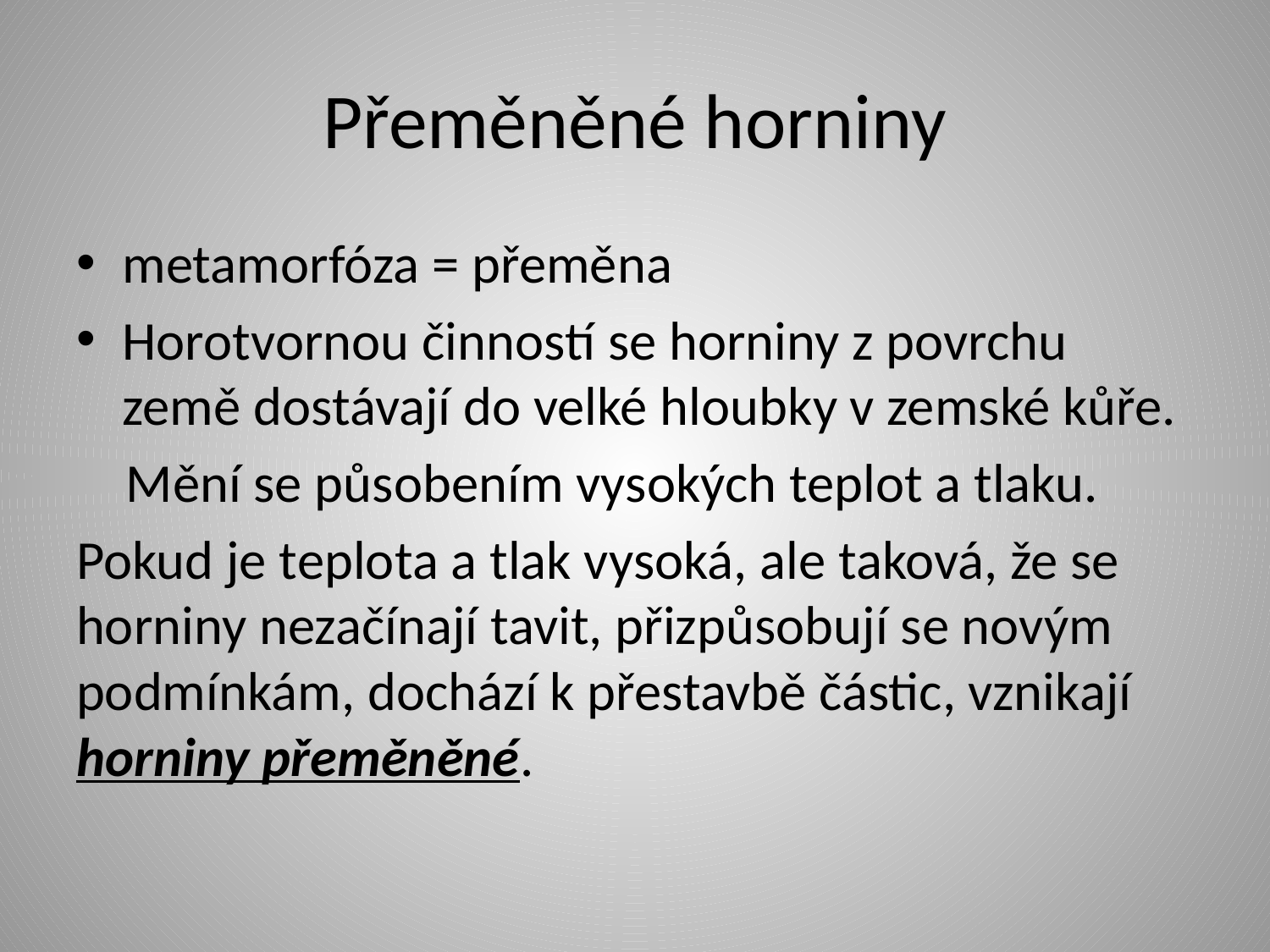

# Přeměněné horniny
metamorfóza = přeměna
Horotvornou činností se horniny z povrchu země dostávají do velké hloubky v zemské kůře.
    Mění se působením vysokých teplot a tlaku.
Pokud je teplota a tlak vysoká, ale taková, že se horniny nezačínají tavit, přizpůsobují se novým podmínkám, dochází k přestavbě částic, vznikají horniny přeměněné.